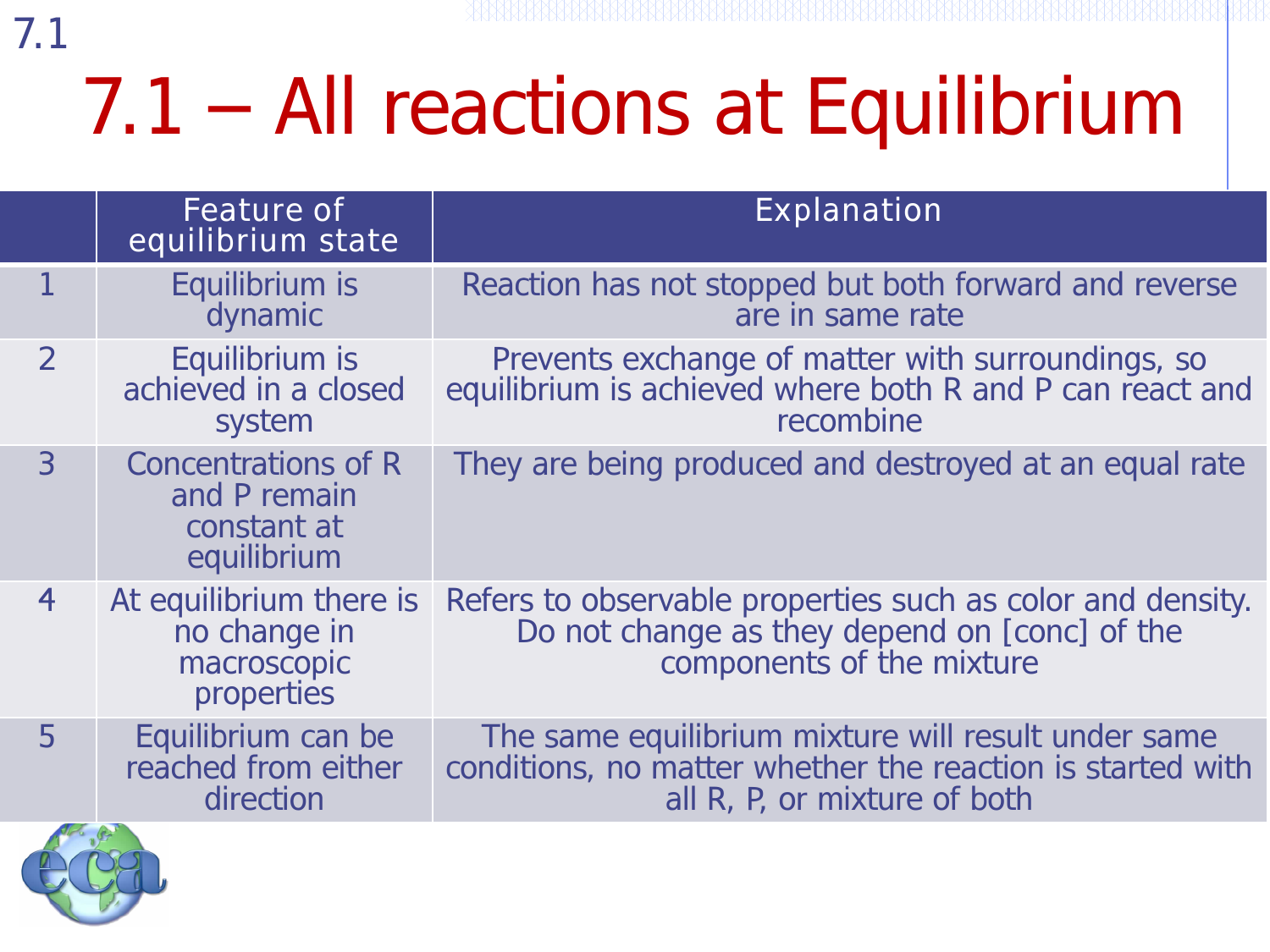

# 7.1 – All reactions at Equilibrium
|  | Feature of equilibrium state | Explanation |
| --- | --- | --- |
| 1 | Equilibrium is dynamic | Reaction has not stopped but both forward and reverse are in same rate |
| 2 | Equilibrium is achieved in a closed system | Prevents exchange of matter with surroundings, so equilibrium is achieved where both R and P can react and recombine |
| 3 | Concentrations of R and P remain constant at equilibrium | They are being produced and destroyed at an equal rate |
| 4 | At equilibrium there is no change in macroscopic properties | Refers to observable properties such as color and density. Do not change as they depend on [conc] of the components of the mixture |
| 5 | Equilibrium can be reached from either direction | The same equilibrium mixture will result under same conditions, no matter whether the reaction is started with all R, P, or mixture of both |